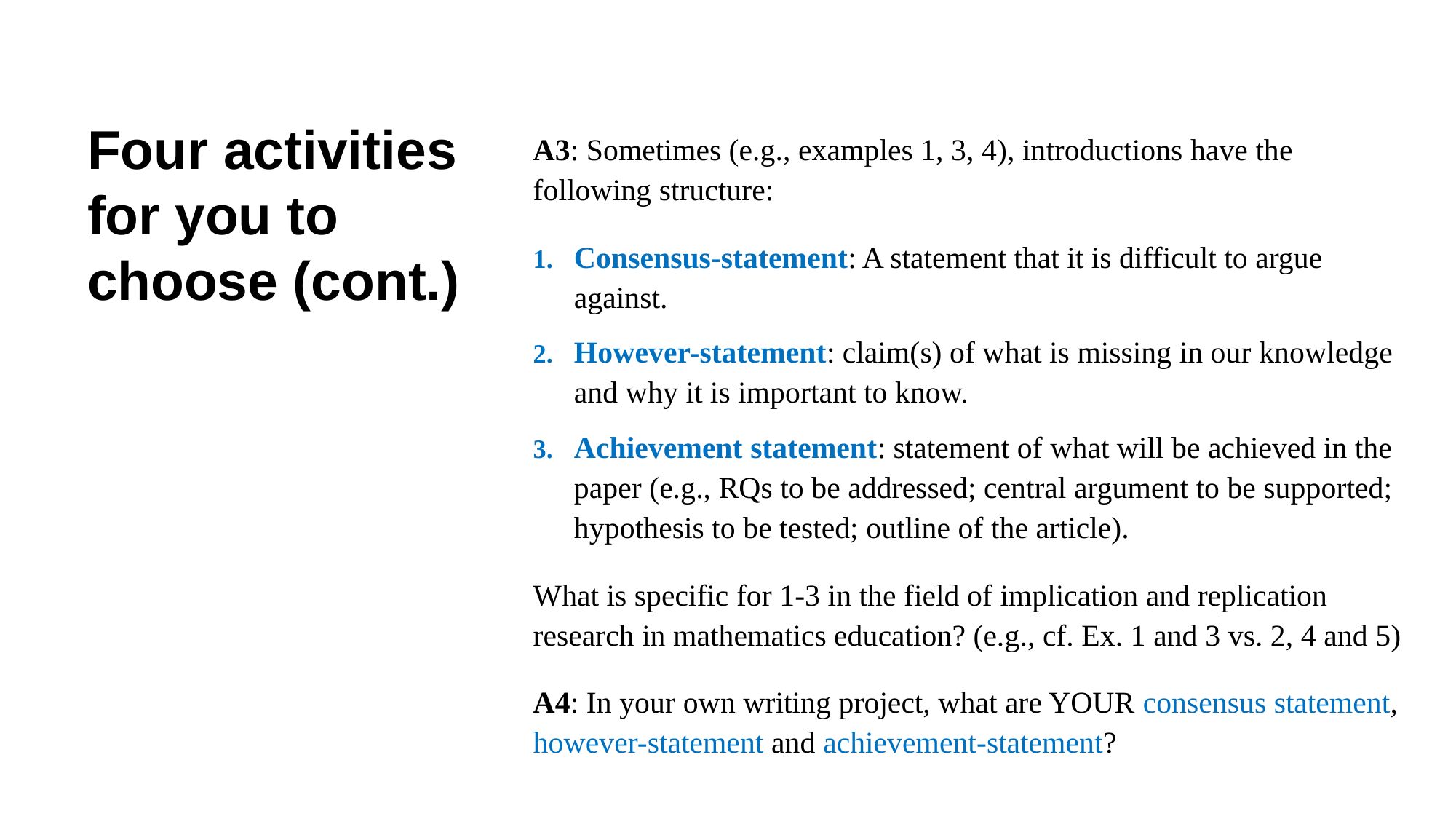

# Four activities for you to choose (cont.)
A3: Sometimes (e.g., examples 1, 3, 4), introductions have the following structure:
Consensus-statement: A statement that it is difficult to argue against.
However-statement: claim(s) of what is missing in our knowledge and why it is important to know.
Achievement statement: statement of what will be achieved in the paper (e.g., RQs to be addressed; central argument to be supported; hypothesis to be tested; outline of the article).
What is specific for 1-3 in the field of implication and replication research in mathematics education? (e.g., cf. Ex. 1 and 3 vs. 2, 4 and 5)
A4: In your own writing project, what are YOUR consensus statement, however-statement and achievement-statement?